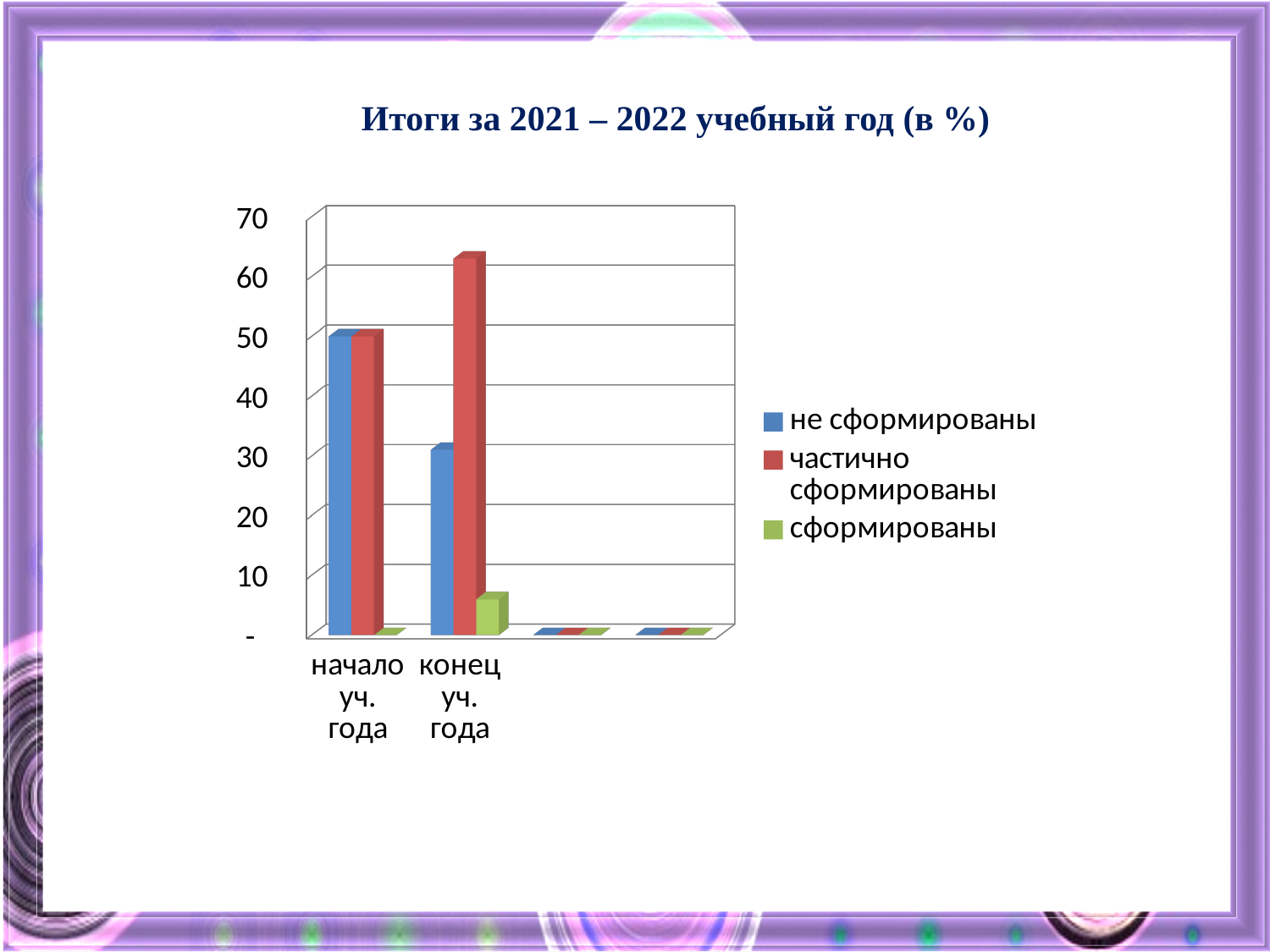

Итоги за 2021 – 2022 учебный год (в %)

[unsupported chart]